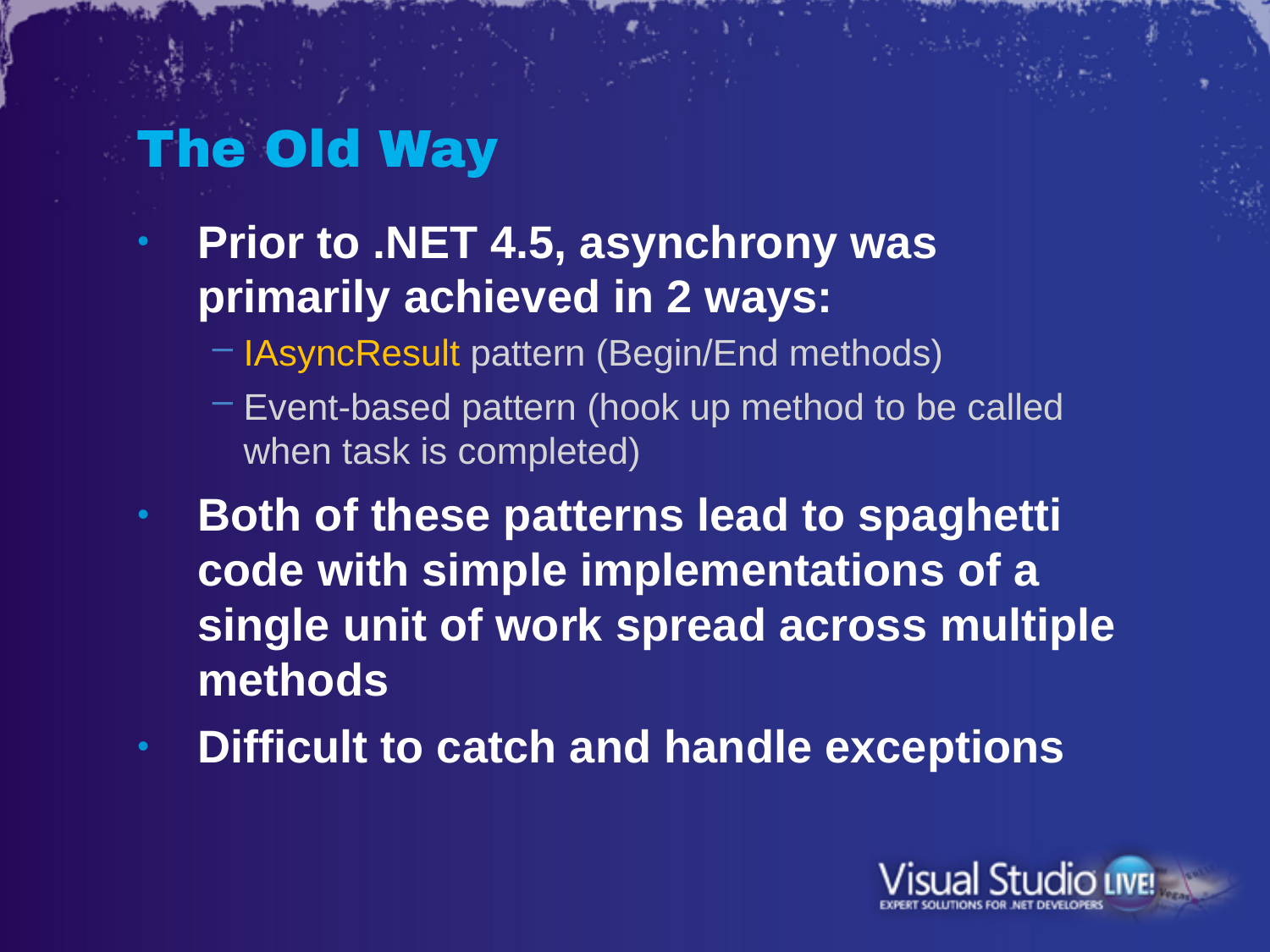

# The Old Way
Prior to .NET 4.5, asynchrony was primarily achieved in 2 ways:
IAsyncResult pattern (Begin/End methods)
Event-based pattern (hook up method to be called when task is completed)
Both of these patterns lead to spaghetti code with simple implementations of a single unit of work spread across multiple methods
Difficult to catch and handle exceptions